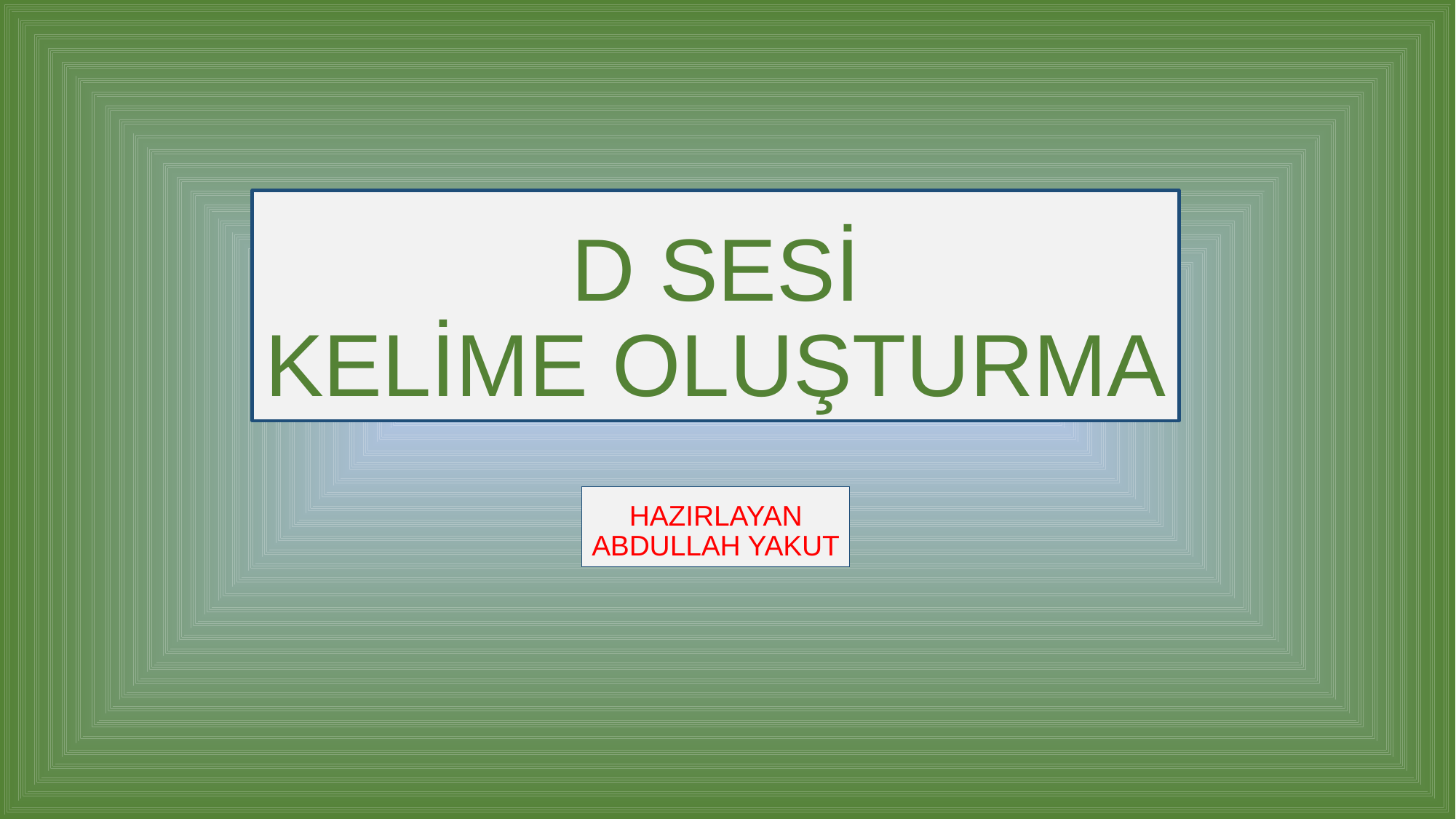

# D SESİ KELİME OLUŞTURMA
HAZIRLAYAN
ABDULLAH YAKUT